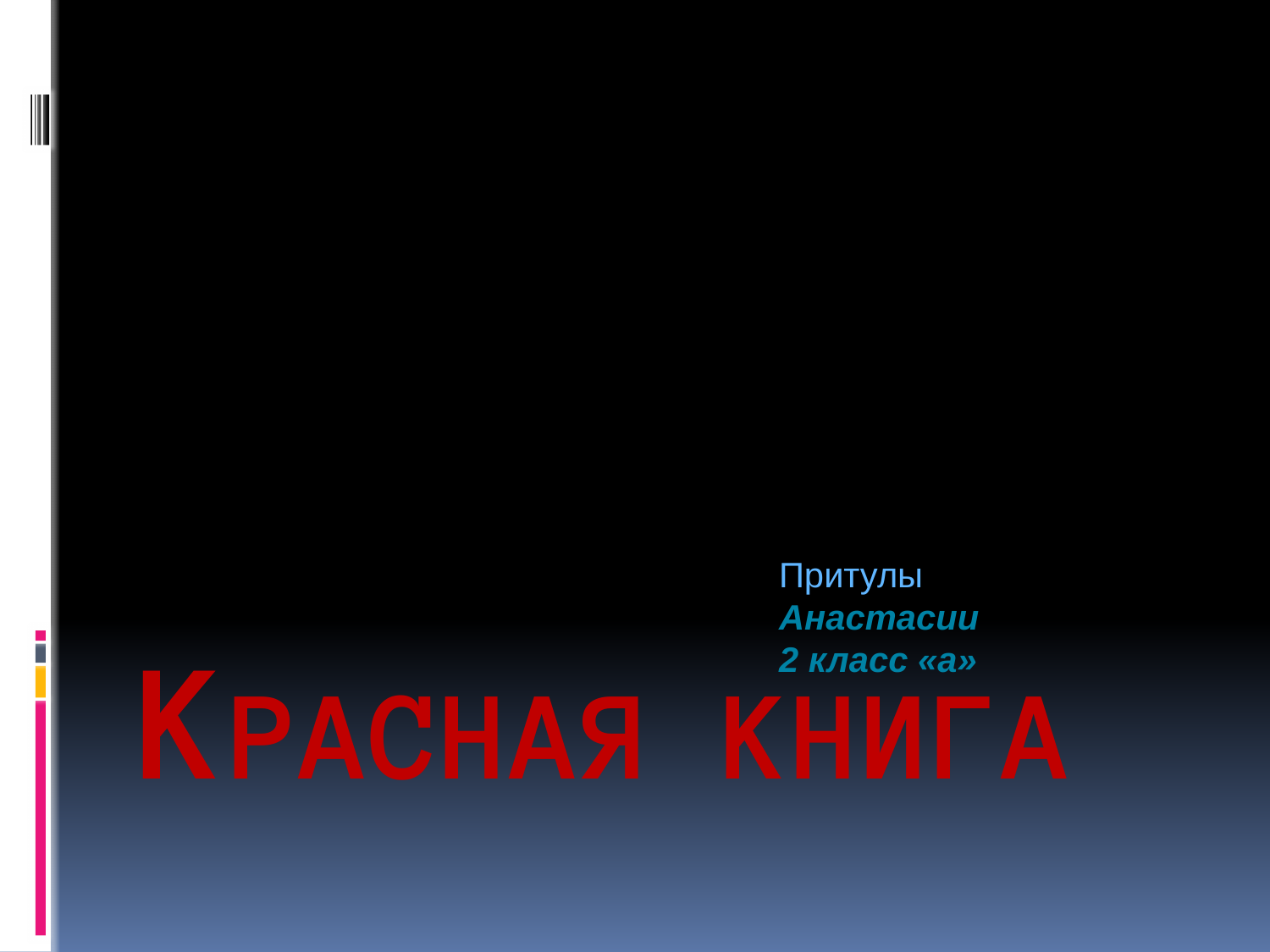

# Красная книга
Притулы Анастасии 2 класс «а»